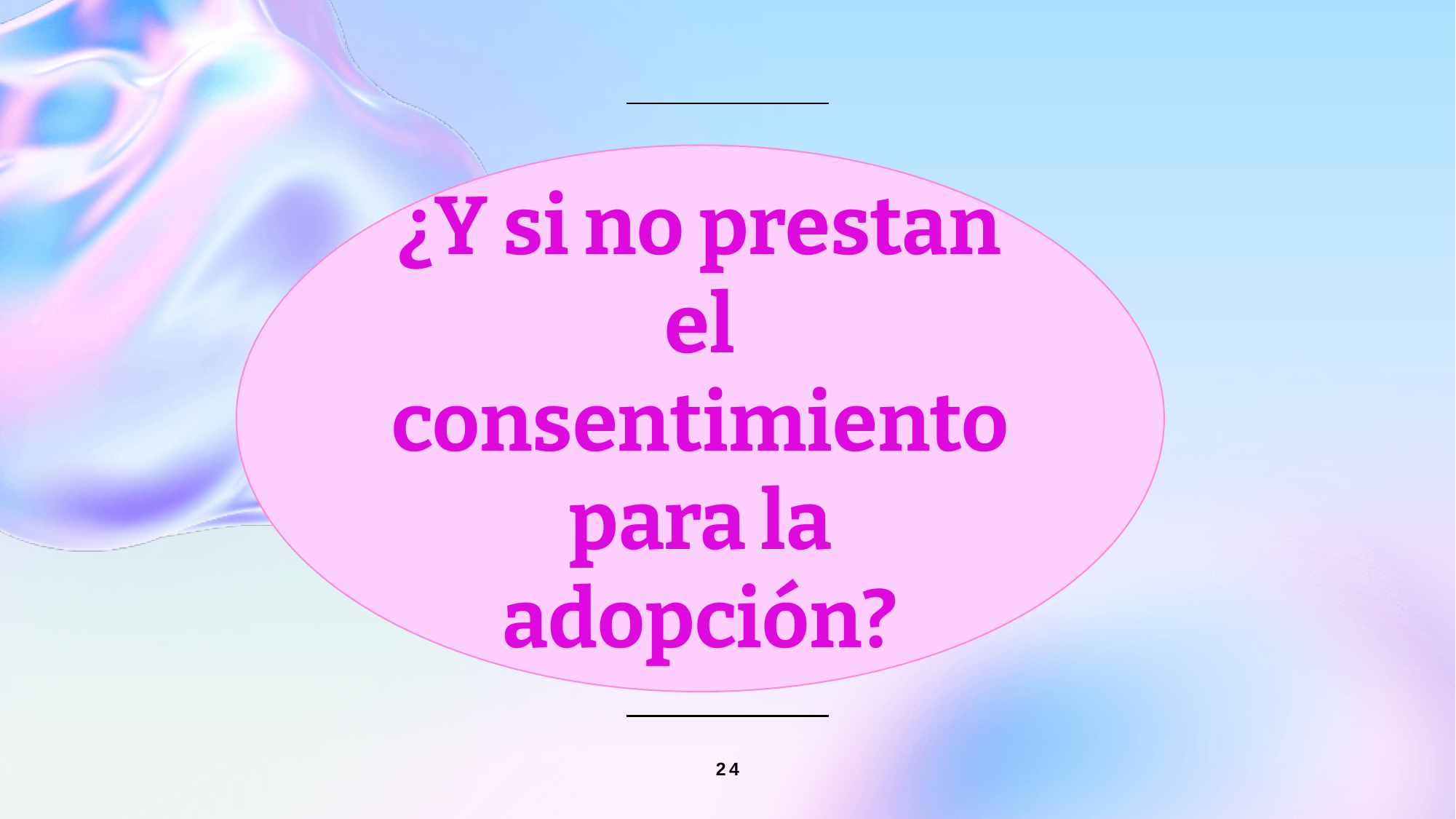

¿Y si no prestan el consentimiento para la adopción?
24